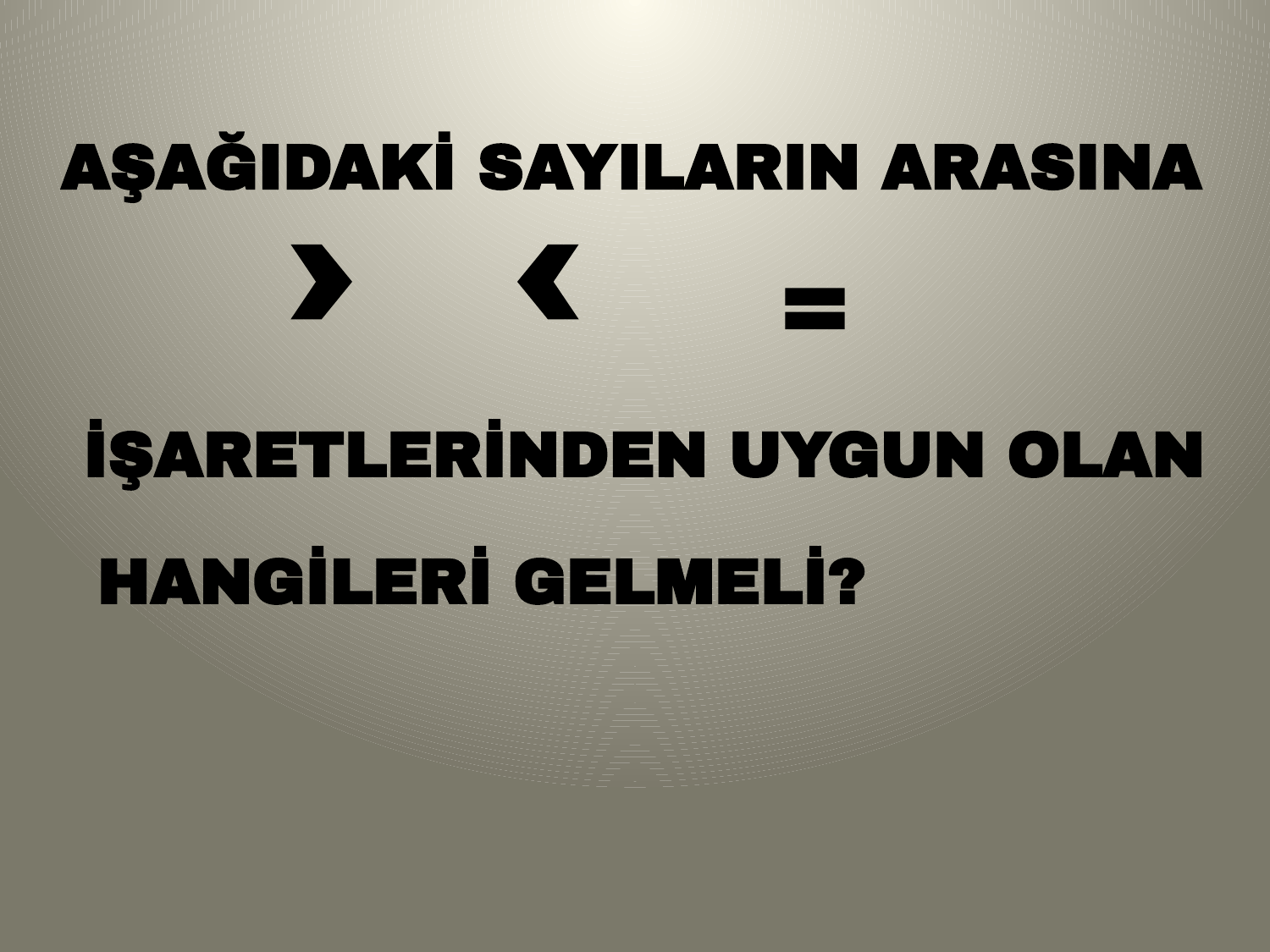

AŞAĞIDAKİ SAYILARIN ARASINA

     ›   ‹    =
  İŞARETLERİNDEN UYGUN OLAN
    HANGİLERİ GELMELİ?